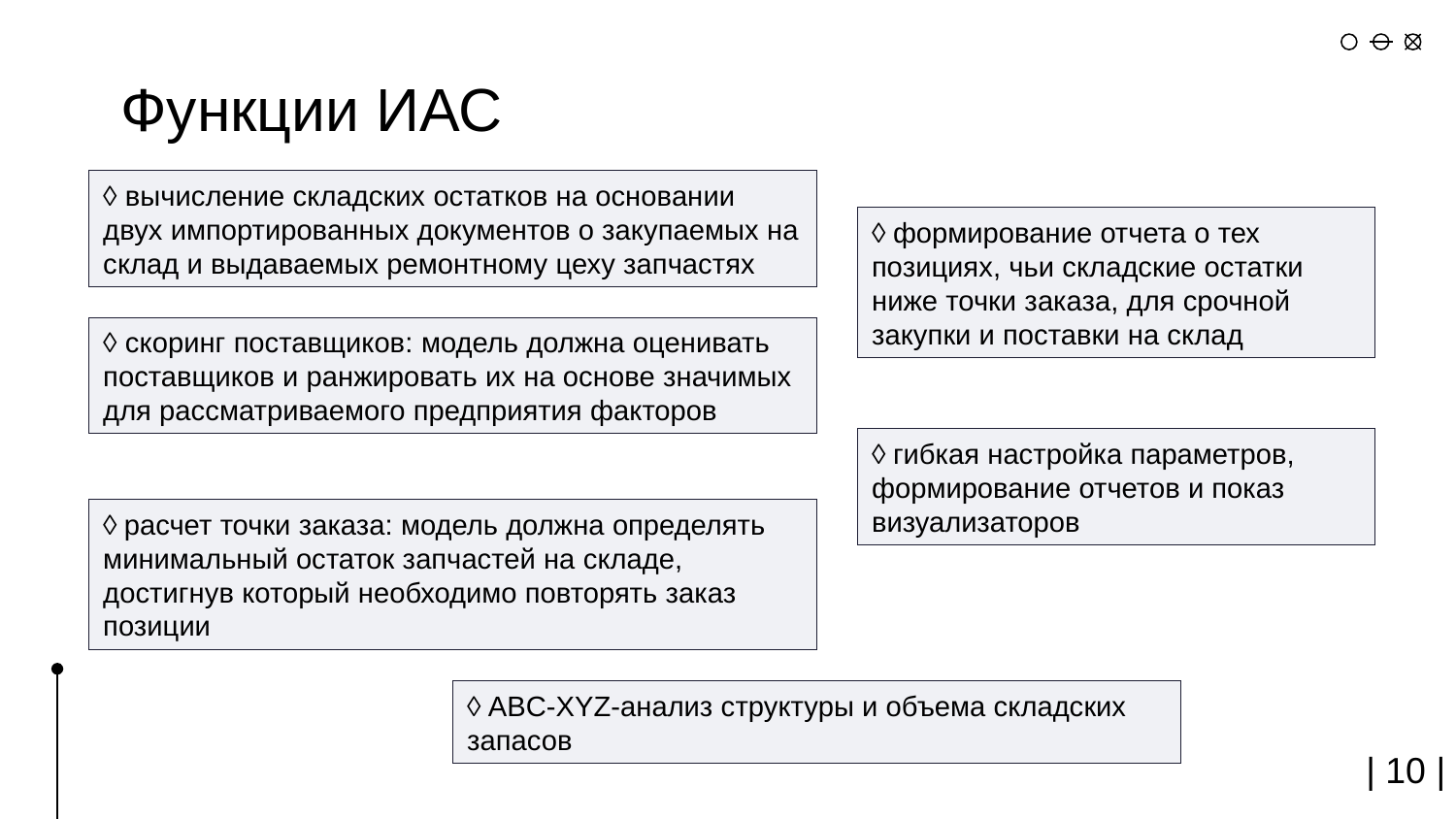

# Функции ИАС
◊ вычисление складских остатков на основании двух импортированных документов о закупаемых на склад и выдаваемых ремонтному цеху запчастях
◊ формирование отчета о тех позициях, чьи складские остатки ниже точки заказа, для срочной закупки и поставки на склад
◊ скоринг поставщиков: модель должна оценивать поставщиков и ранжировать их на основе значимых для рассматриваемого предприятия факторов
◊ гибкая настройка параметров, формирование отчетов и показ визуализаторов
◊ расчет точки заказа: модель должна определять минимальный остаток запчастей на складе, достигнув который необходимо повторять заказ позиции
◊ ABC-XYZ-анализ структуры и объема складских запасов
 | 10 |